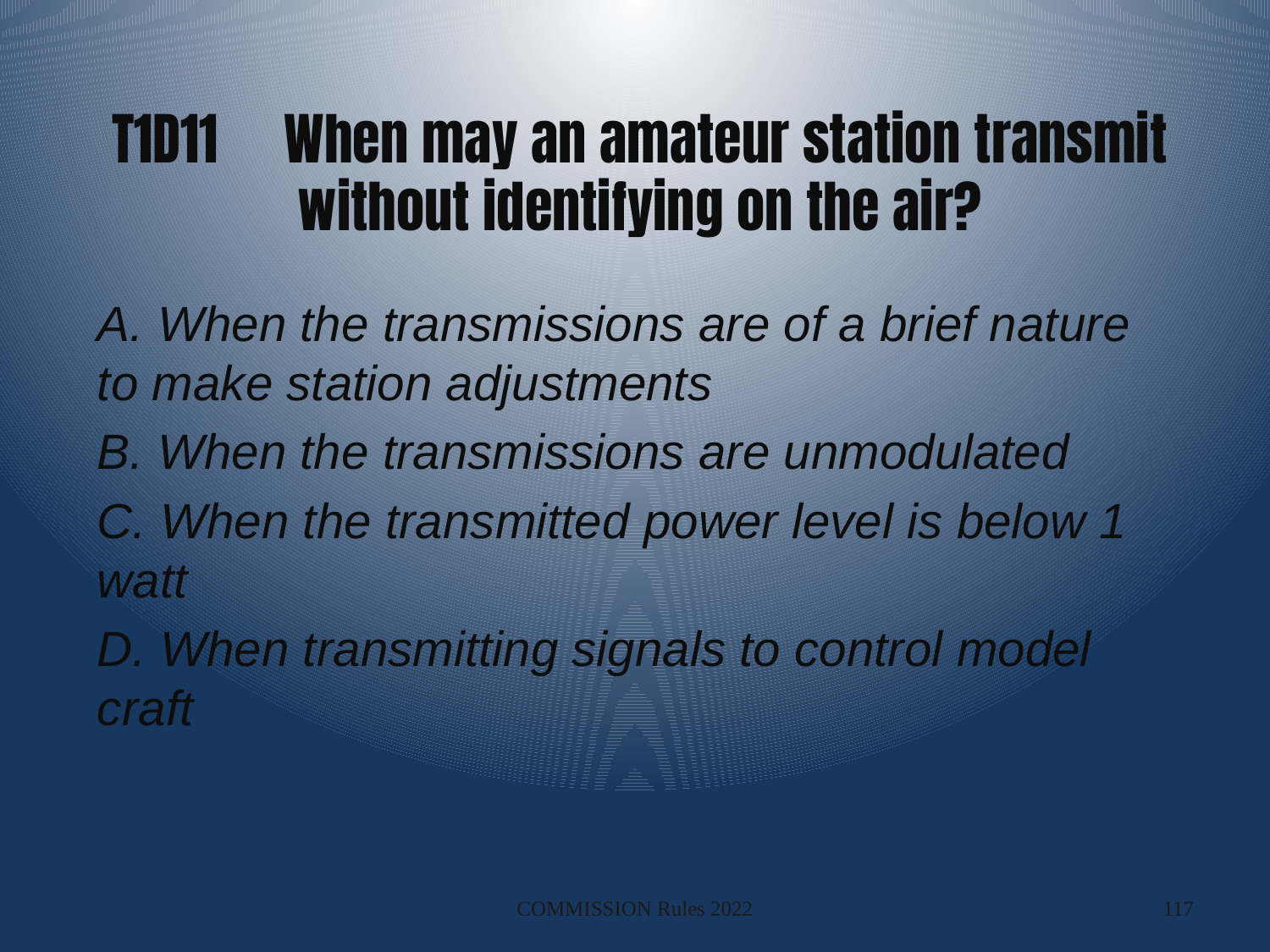

# T1D11     When may an amateur station transmit without identifying on the air?
A. When the transmissions are of a brief nature to make station adjustments
B. When the transmissions are unmodulated
C. When the transmitted power level is below 1 watt
D. When transmitting signals to control model craft
COMMISSION Rules 2022
117